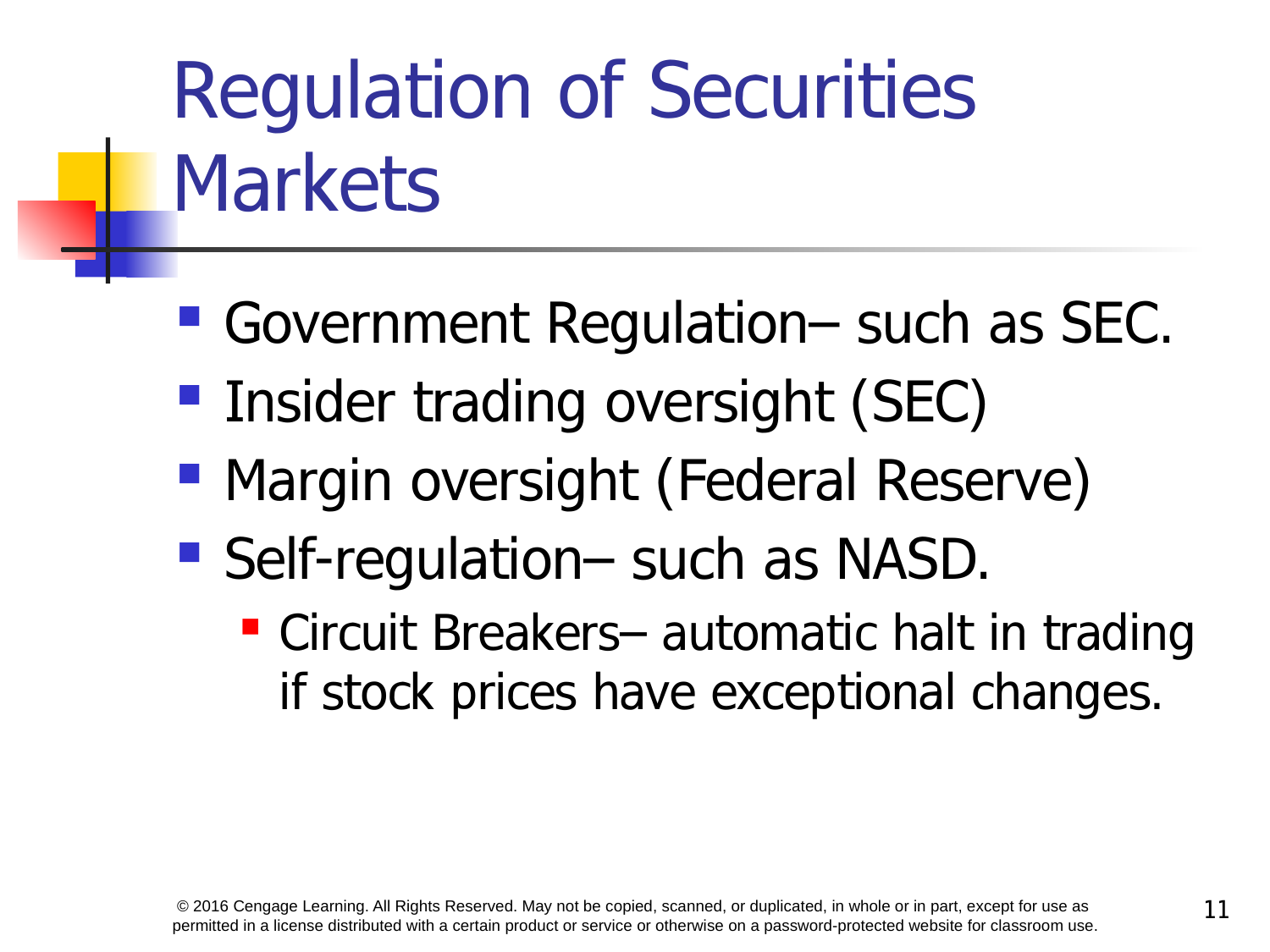

# Regulation of Securities Markets
Government Regulation– such as SEC.
Insider trading oversight (SEC)
Margin oversight (Federal Reserve)
Self-regulation– such as NASD.
Circuit Breakers– automatic halt in trading if stock prices have exceptional changes.
11